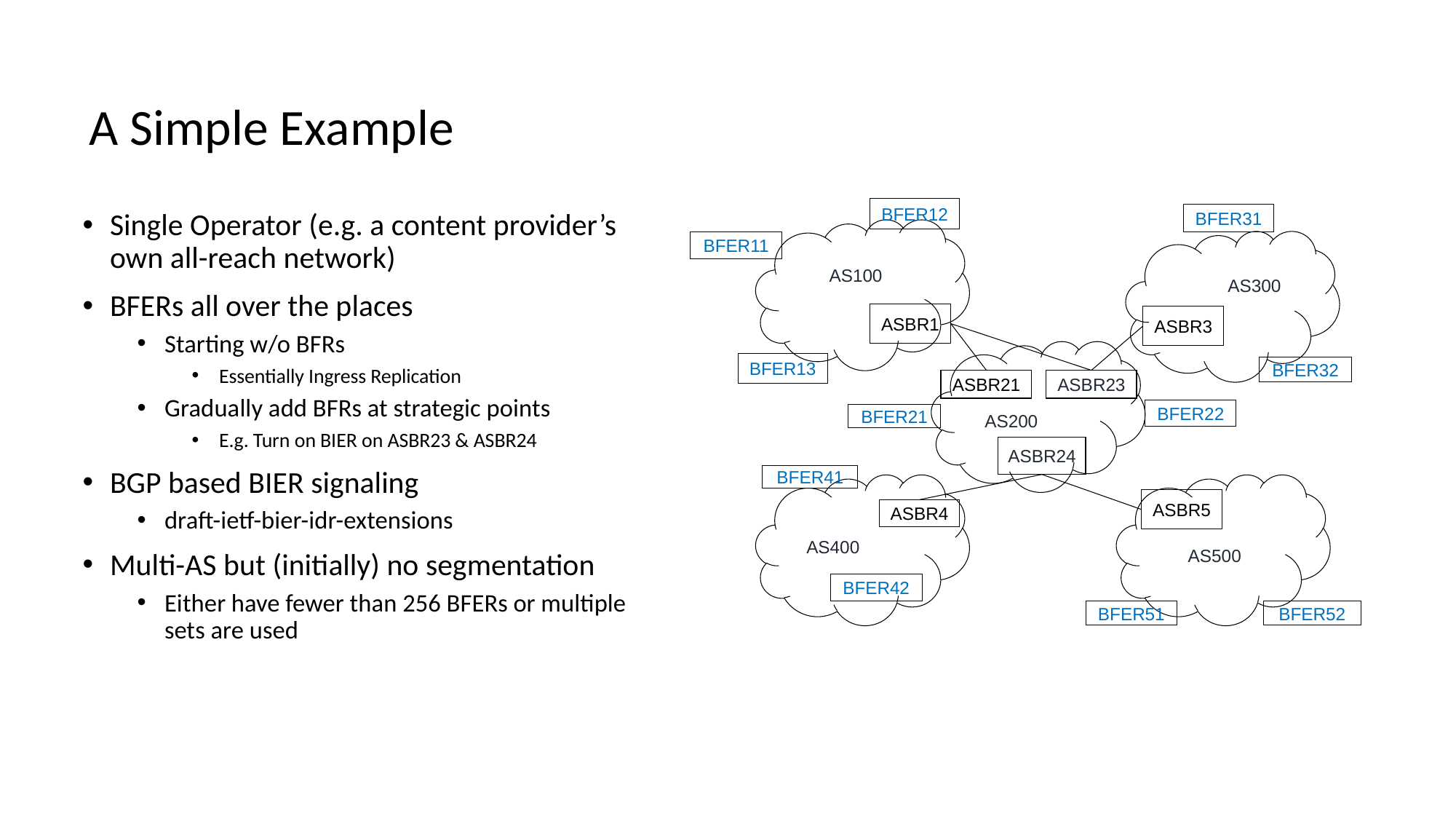

# A Simple Example
BFER12
Single Operator (e.g. a content provider’s own all-reach network)
BFERs all over the places
Starting w/o BFRs
Essentially Ingress Replication
Gradually add BFRs at strategic points
E.g. Turn on BIER on ASBR23 & ASBR24
BGP based BIER signaling
draft-ietf-bier-idr-extensions
Multi-AS but (initially) no segmentation
Either have fewer than 256 BFERs or multiple sets are used
BFER31

BFER11
AS100
AS300
ASBR1
ASBR3

BFER13
BFER32
ASBR21
ASBR23
BFER22
BFER21
AS200
ASBR24
BFER41

ASBR5
ASBR4
AS400
AS500
BFER42
BFER51
BFER52